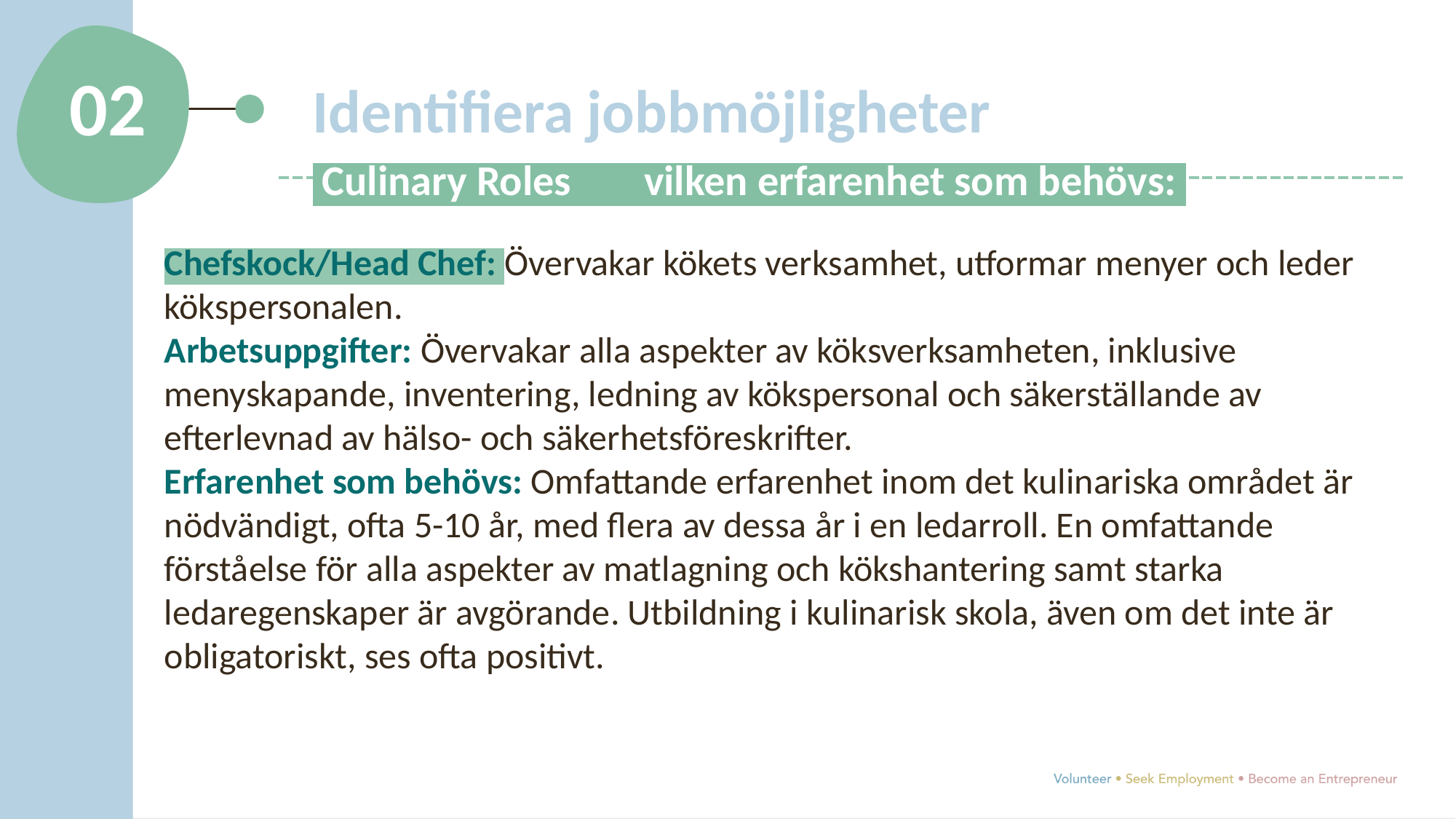

02
Identifiera jobbmöjligheter

 Culinary Roles ochvilken erfarenhet som behövs:
Chefskock/Head Chef: Övervakar kökets verksamhet, utformar menyer och leder kökspersonalen.
Arbetsuppgifter: Övervakar alla aspekter av köksverksamheten, inklusive menyskapande, inventering, ledning av kökspersonal och säkerställande av efterlevnad av hälso- och säkerhetsföreskrifter.
Erfarenhet som behövs: Omfattande erfarenhet inom det kulinariska området är nödvändigt, ofta 5-10 år, med flera av dessa år i en ledarroll. En omfattande förståelse för alla aspekter av matlagning och kökshantering samt starka ledaregenskaper är avgörande. Utbildning i kulinarisk skola, även om det inte är obligatoriskt, ses ofta positivt.

.